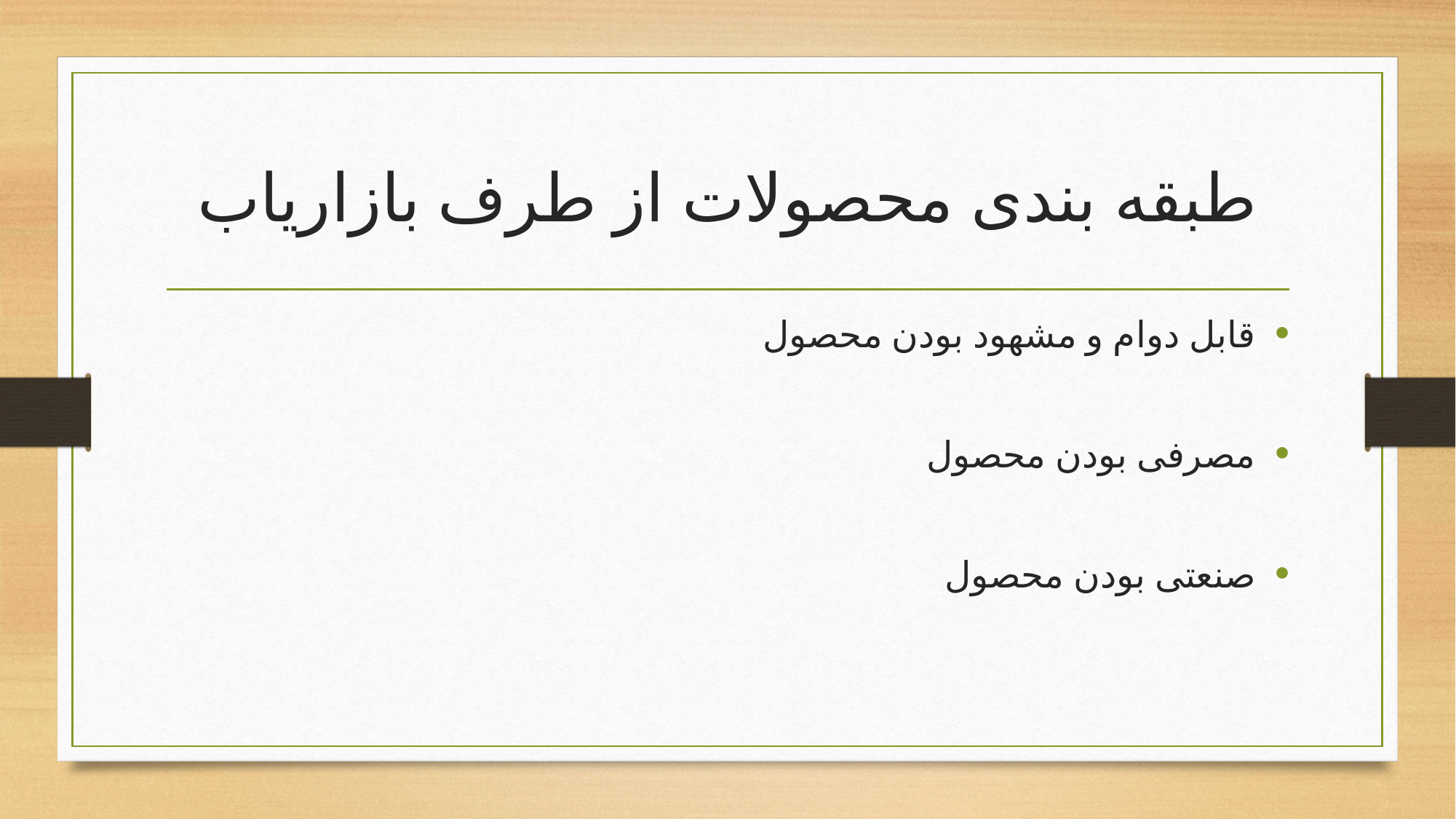

# طبقه بندی محصولات از طرف بازاریاب
قابل دوام و مشهود بودن محصول

مصرفی بودن محصول

صنعتی بودن محصول